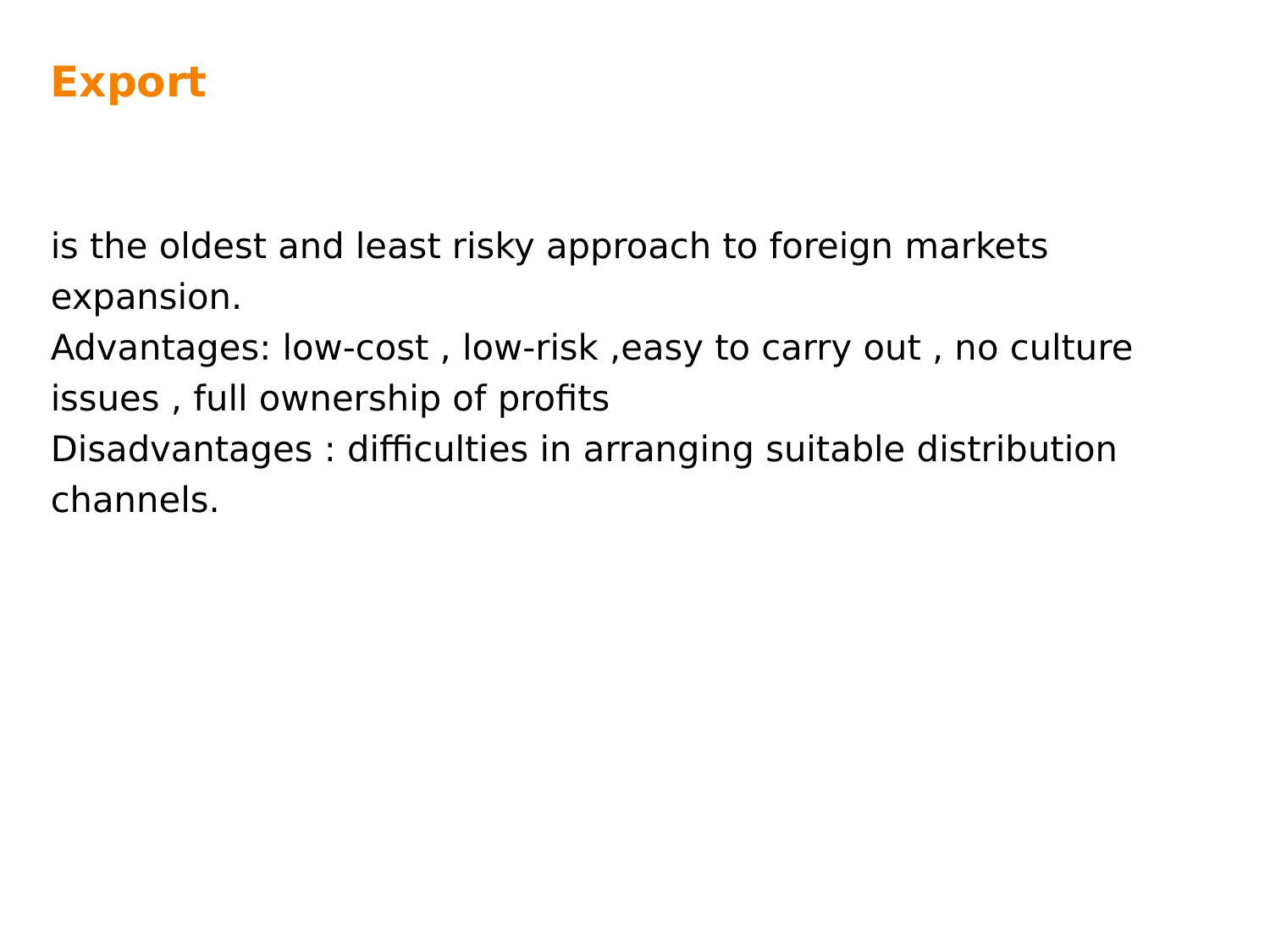

# Export
is the oldest and least risky approach to foreign markets expansion.
Advantages: low-cost , low-risk ,easy to carry out , no culture issues , full ownership of profits
Disadvantages : difficulties in arranging suitable distribution channels.